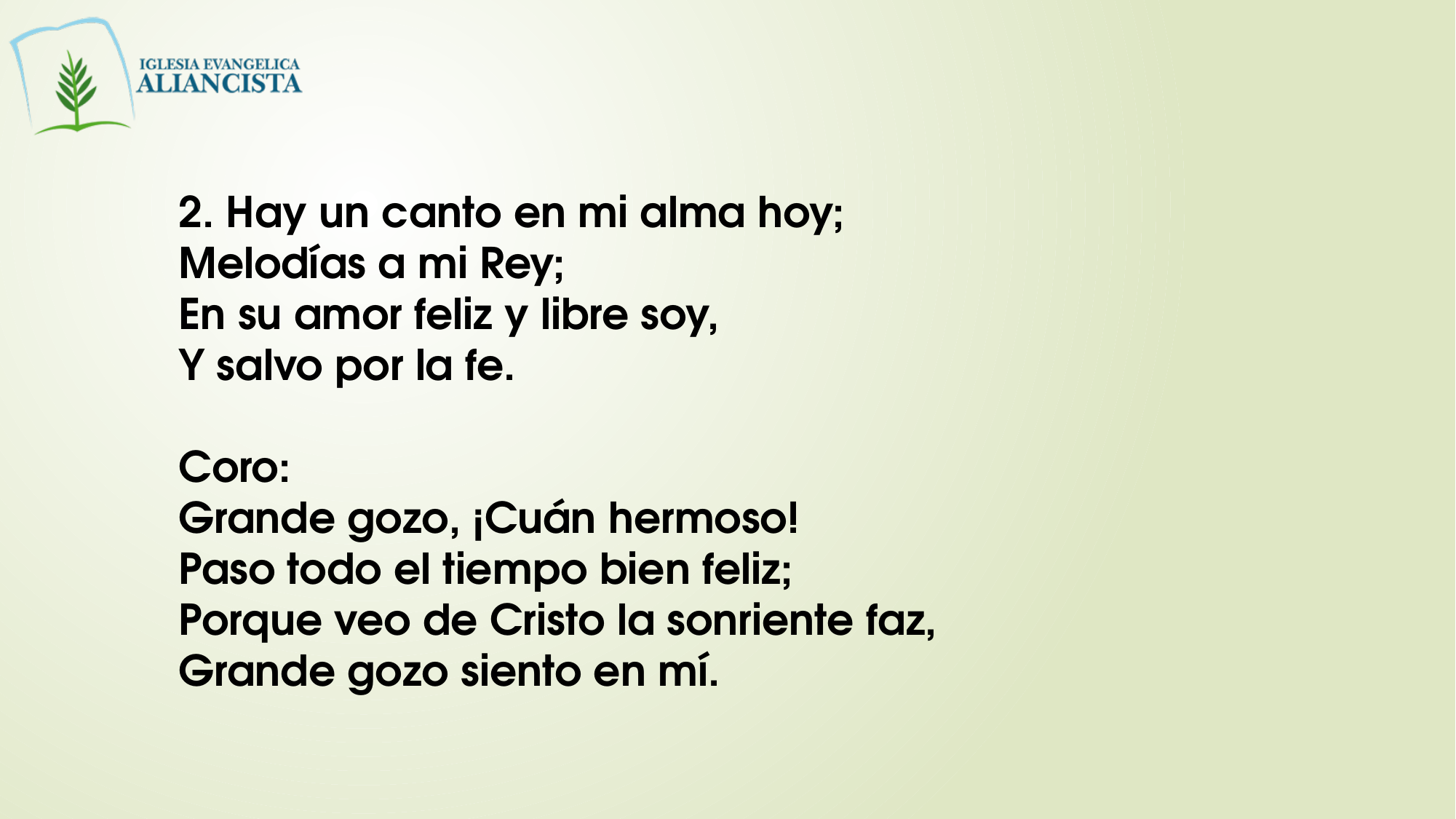

2. Hay un canto en mi alma hoy;
Melodías a mi Rey;
En su amor feliz y libre soy,
Y salvo por la fe.

Coro:
Grande gozo, ¡Cuán hermoso!
Paso todo el tiempo bien feliz;
Porque veo de Cristo la sonriente faz,
Grande gozo siento en mí.